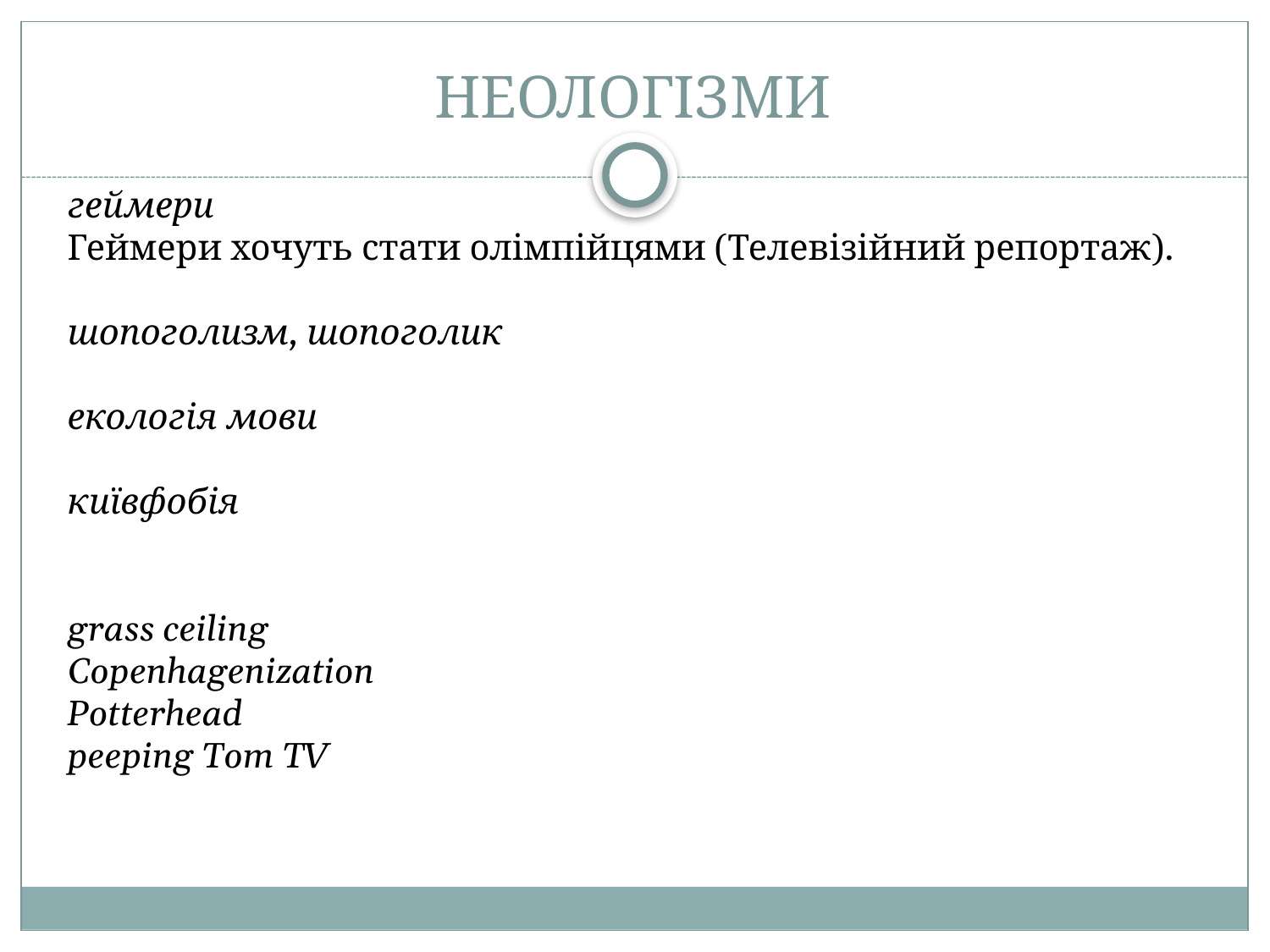

# НЕОЛОГІЗМИ
геймери
Геймери хочуть стати олімпійцями (Телевізійний репортаж).

шопоголизм, шопоголик

екологія мови

київфобія

grass ceiling
Copenhagenization
Potterhead
peeping Tom TV